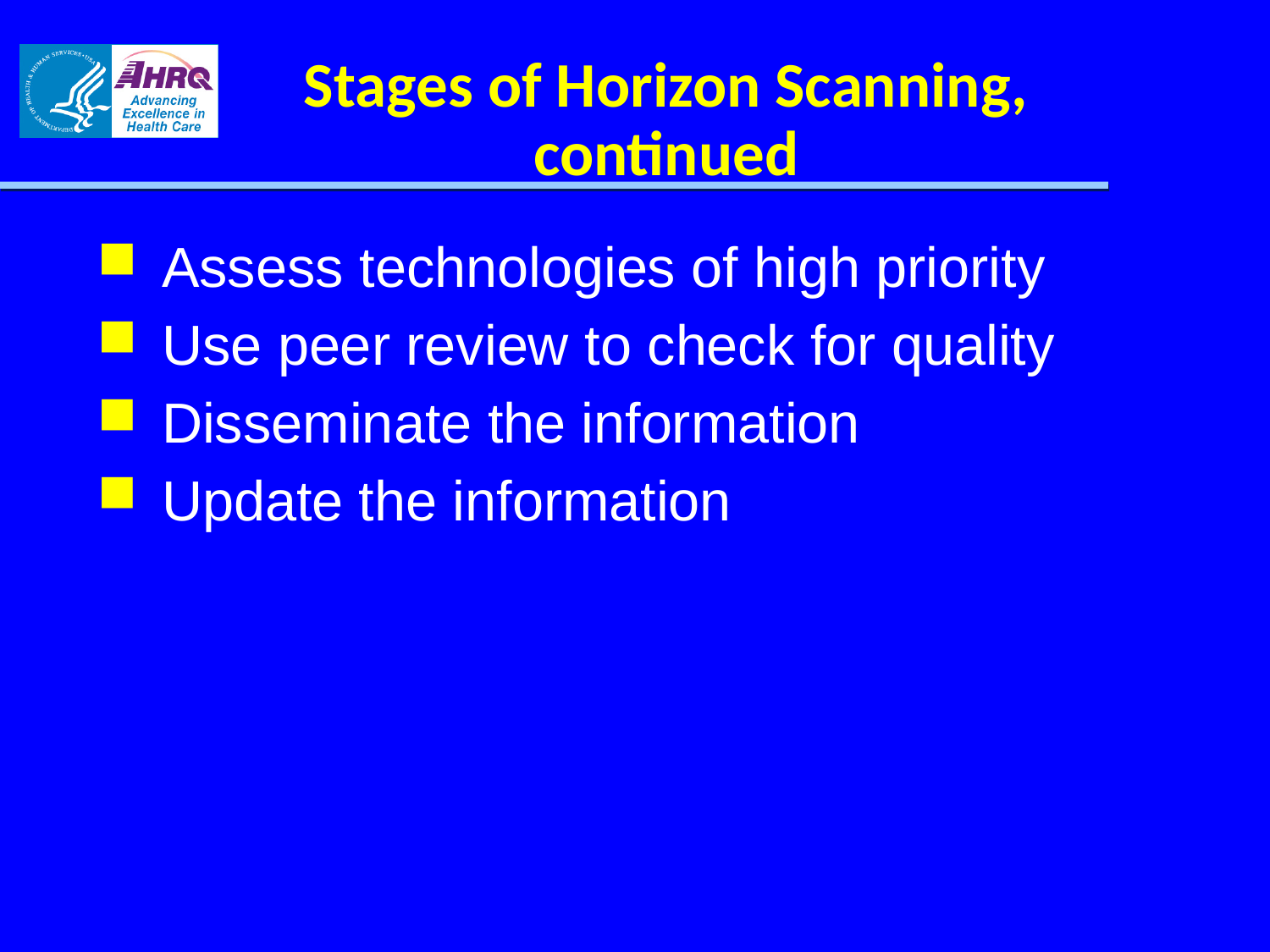

# Stages of Horizon Scanning, continued
Assess technologies of high priority
Use peer review to check for quality
Disseminate the information
Update the information